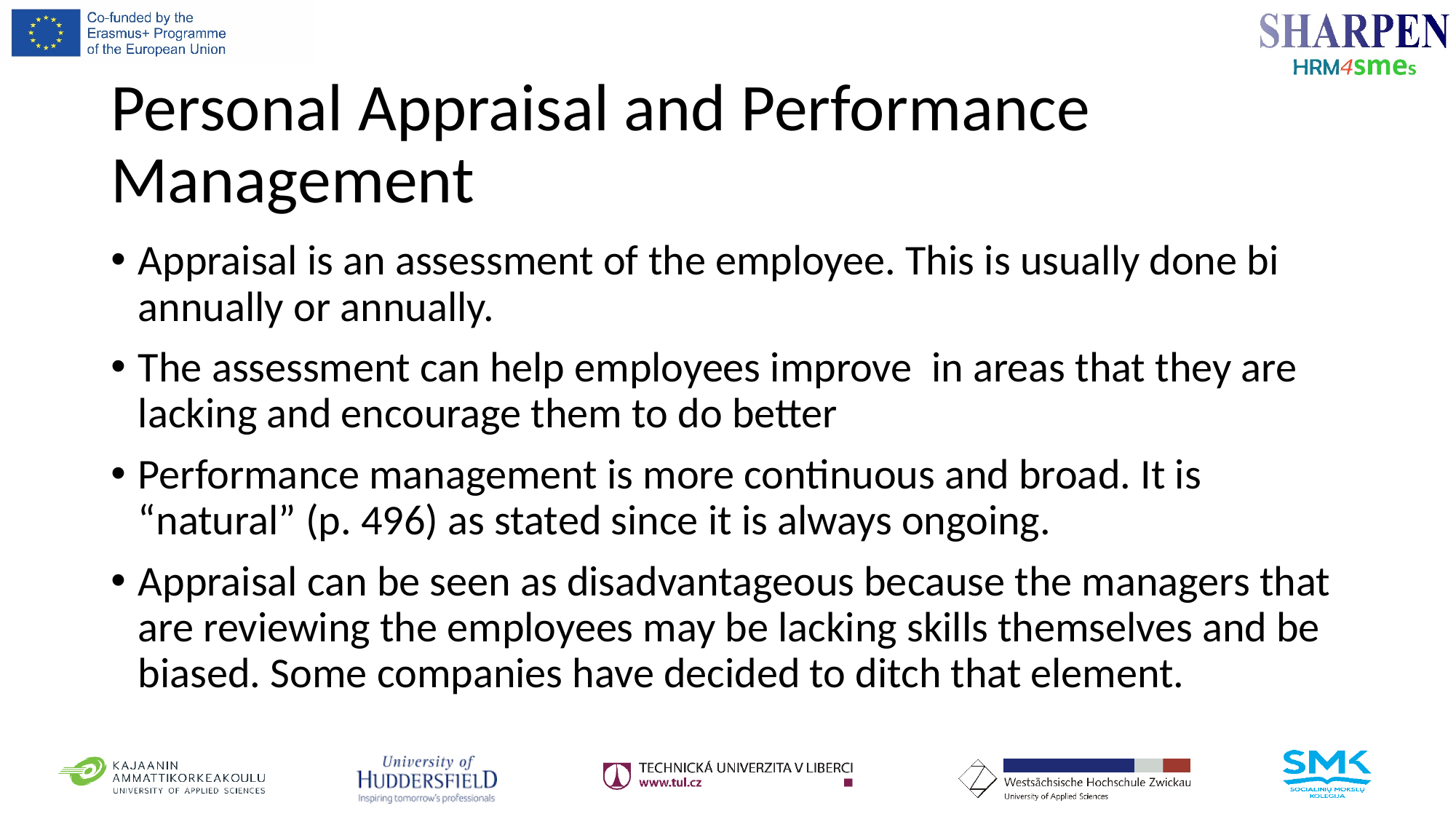

# Personal Appraisal and Performance Management
Appraisal is an assessment of the employee. This is usually done bi annually or annually.
The assessment can help employees improve  in areas that they are lacking and encourage them to do better
Performance management is more continuous and broad. It is “natural” (p. 496) as stated since it is always ongoing.
Appraisal can be seen as disadvantageous because the managers that are reviewing the employees may be lacking skills themselves and be biased. Some companies have decided to ditch that element.